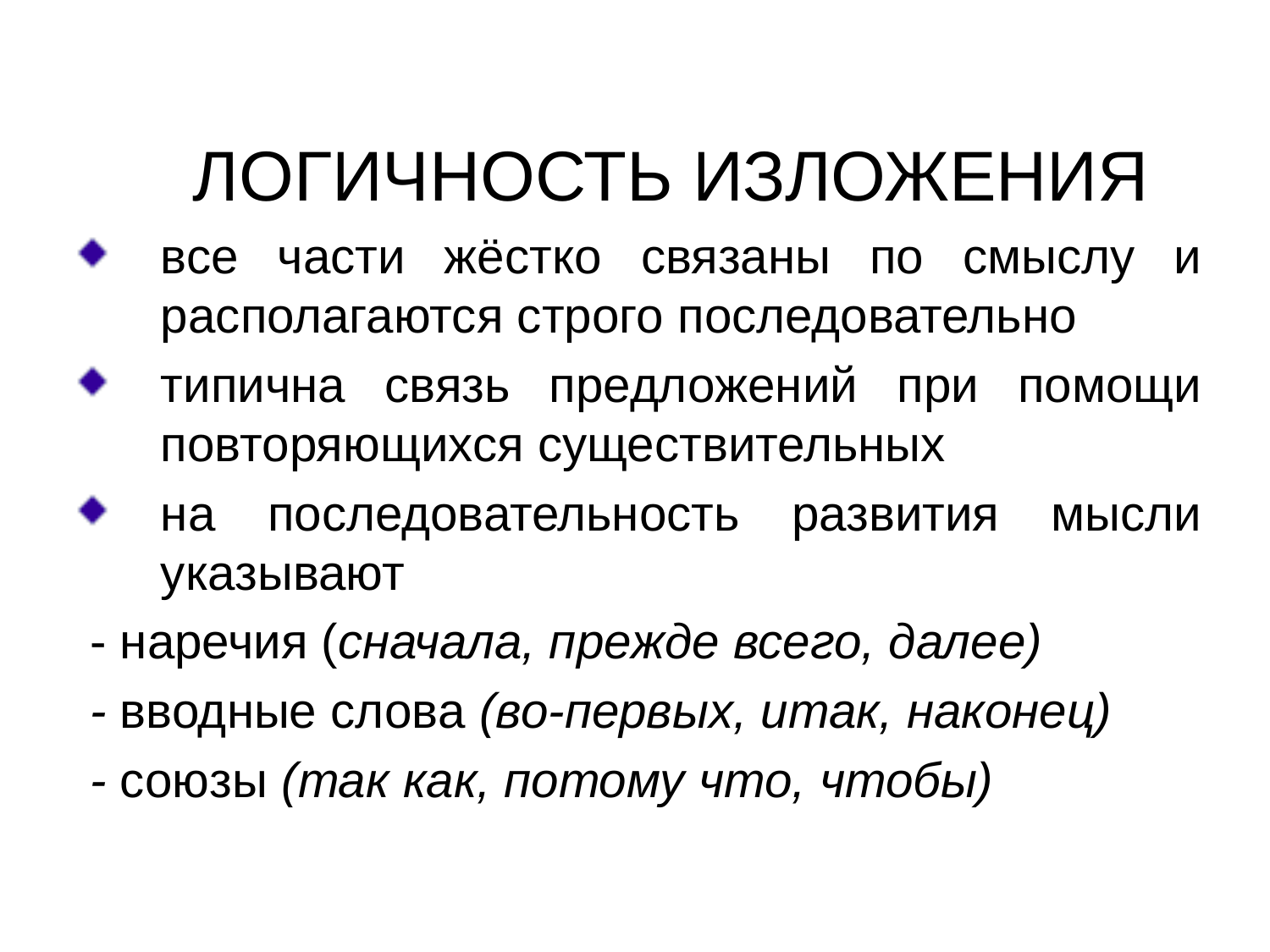

ЛОГИЧНОСТЬ ИЗЛОЖЕНИЯ
все части жёстко связаны по смыслу и располагаются строго последовательно
типична связь предложений при помощи повторяющихся существительных
на последовательность развития мысли указывают
 - наречия (сначала, прежде всего, далее)
 - вводные слова (во-первых, итак, наконец)
 - союзы (так как, потому что, чтобы)